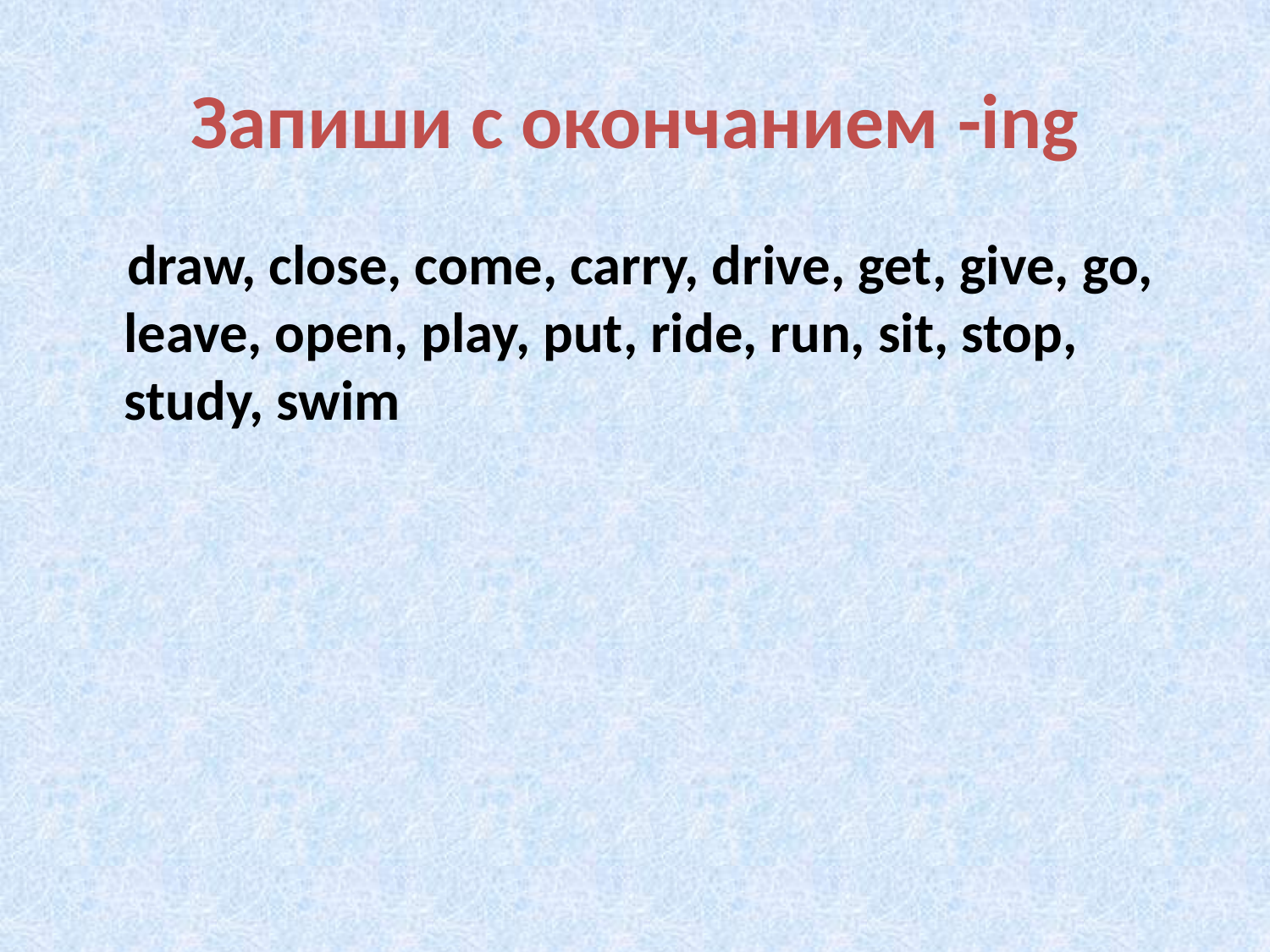

# Запиши с окончанием -ing
    draw, close, come, carry, drive, get, give, go, leave, open, play, put, ride, run, sit, stop, study, swim